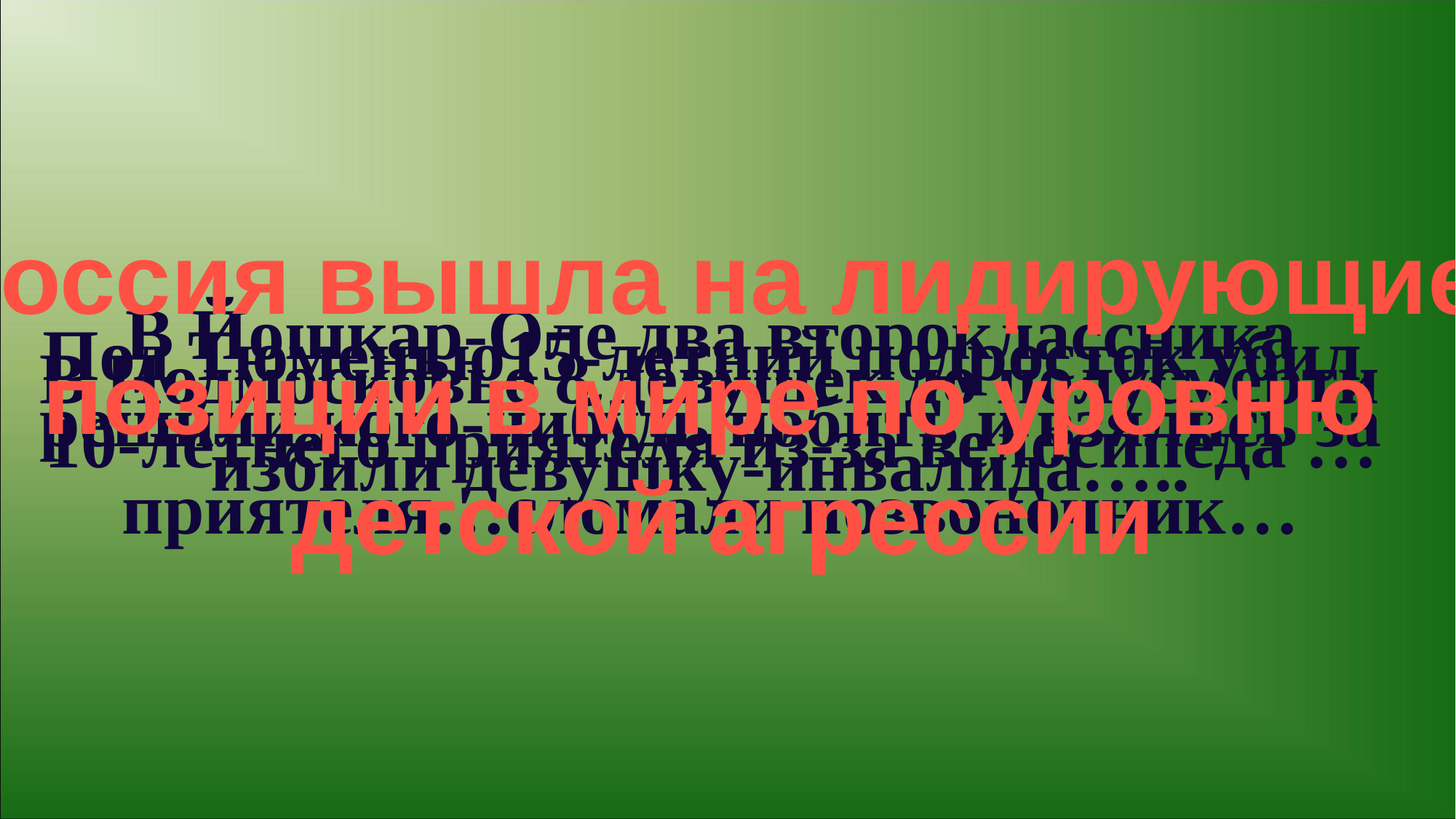

Россия вышла на лидирующие
позиции в мире по уровню
детской агрессии
В Йошкар-Оле два второклассника
решили кого-нибудь побить и взялись за
приятеля…сломали позвоночник…
Под Тюменью15-летний подросток убил
10-летнего приятеля из-за велосипеда …
В Подмосковье 8 девушек до полусмерти
избили девушку-инвалида…..